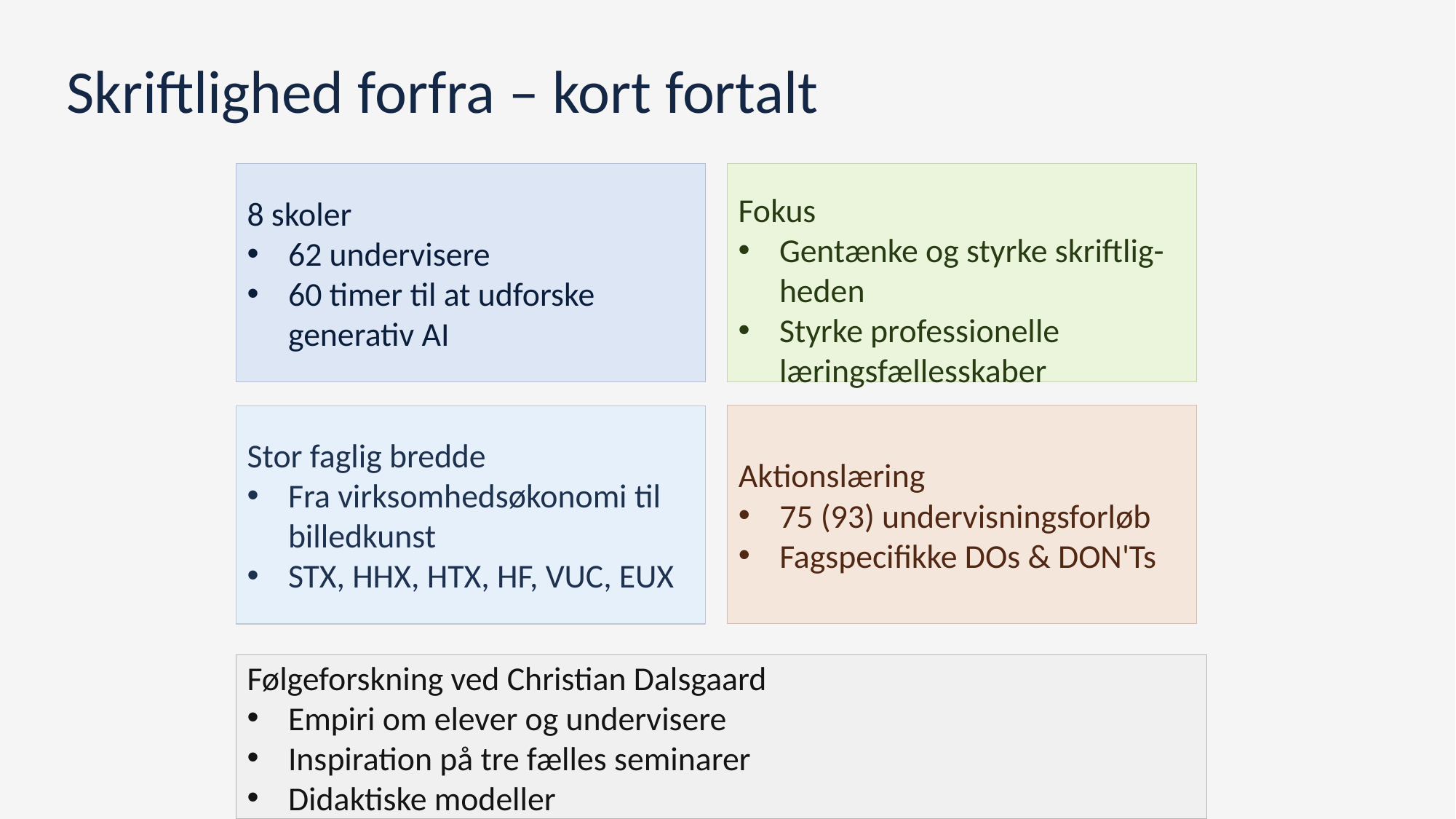

Skriftlighed forfra – kort fortalt
8 skoler
62 undervisere
60 timer til at udforske generativ AI

Fokus
Gentænke og styrke skriftlig-heden
Styrke professionelle læringsfællesskaber
Aktionslæring
75 (93) undervisningsforløb
Fagspecifikke DOs & DON'Ts
Stor faglig bredde
Fra virksomhedsøkonomi til billedkunst
STX, HHX, HTX, HF, VUC, EUX
Følgeforskning ved Christian Dalsgaard
Empiri om elever og undervisere
Inspiration på tre fælles seminarer
Didaktiske modeller